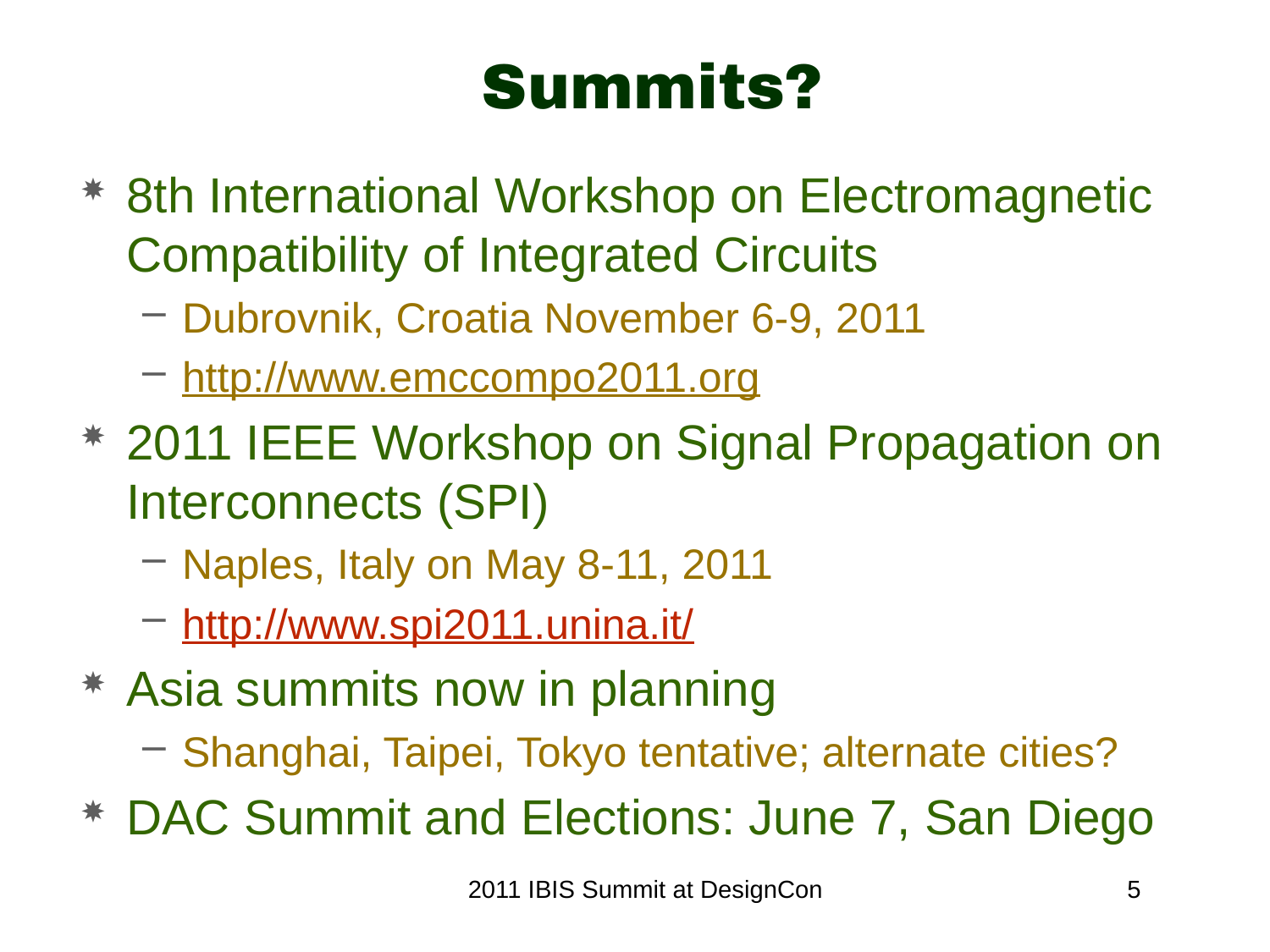

# Summits?
8th International Workshop on Electromagnetic Compatibility of Integrated Circuits
Dubrovnik, Croatia November 6-9, 2011
http://www.emccompo2011.org
2011 IEEE Workshop on Signal Propagation on Interconnects (SPI)
Naples, Italy on May 8-11, 2011
http://www.spi2011.unina.it/
Asia summits now in planning
Shanghai, Taipei, Tokyo tentative; alternate cities?
DAC Summit and Elections: June 7, San Diego

2011 IBIS Summit at DesignCon

5